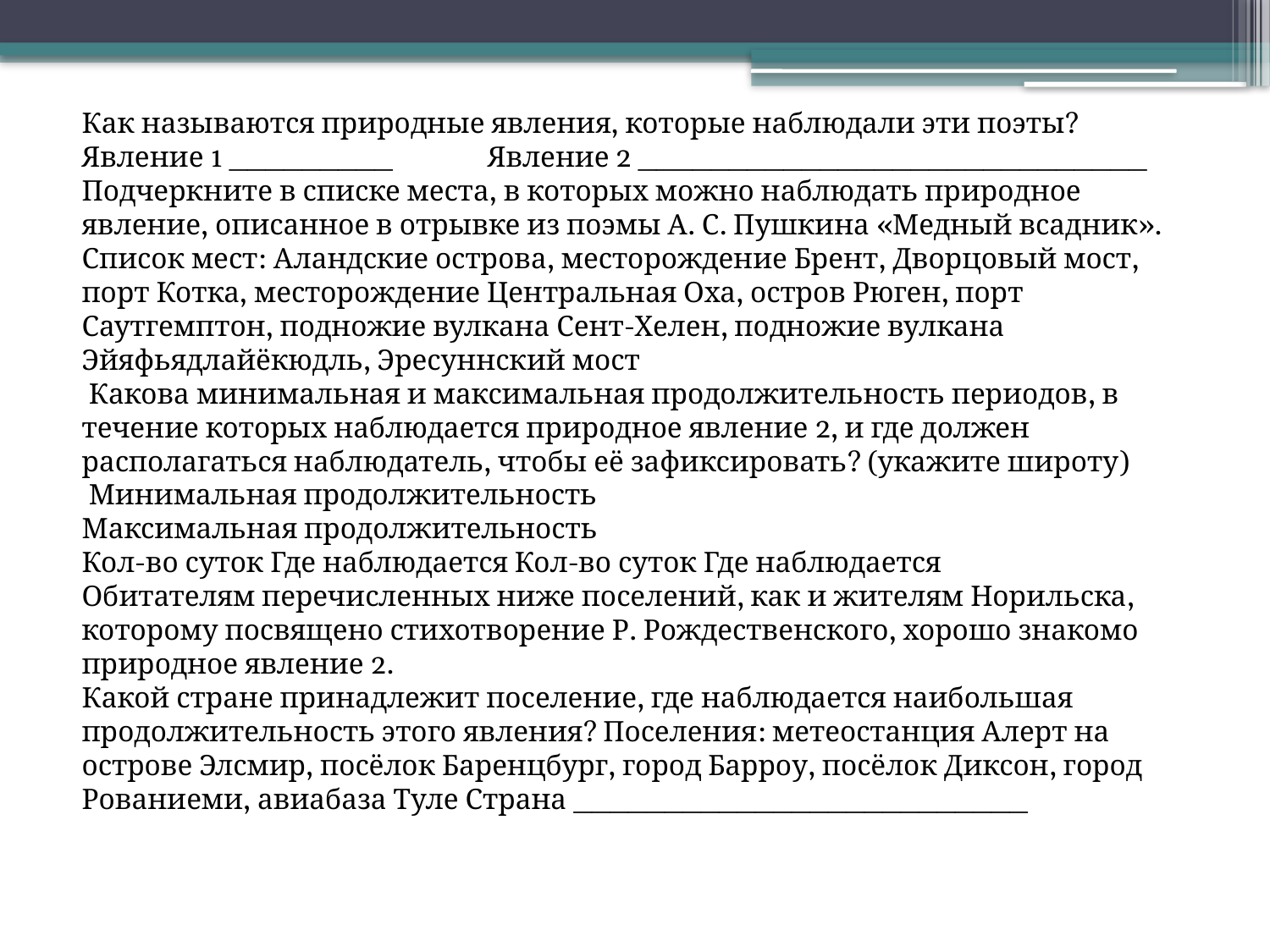

Как называются природные явления, которые наблюдали эти поэты?
Явление 1 _________              Явление 2 ____________________________ Подчеркните в списке места, в которых можно наблюдать природное явление, описанное в отрывке из поэмы А. С. Пушкина «Медный всадник».
Список мест: Аландские острова, месторождение Брент, Дворцовый мост, порт Котка, месторождение Центральная Оха, остров Рюген, порт Саутгемптон, подножие вулкана Сент-Хелен, подножие вулкана Эйяфьядлайёкюдль, Эресуннский мост
 Какова минимальная и максимальная продолжительность периодов, в течение которых наблюдается природное явление 2, и где должен располагаться наблюдатель, чтобы её зафиксировать? (укажите широту)
 Минимальная продолжительность
Максимальная продолжительность
Кол-во суток Где наблюдается Кол-во суток Где наблюдается
Обитателям перечисленных ниже поселений, как и жителям Норильска, которому посвящено стихотворение Р. Рождественского, хорошо знакомо природное явление 2.
Какой стране принадлежит поселение, где наблюдается наибольшая продолжительность этого явления? Поселения: метеостанция Алерт на острове Элсмир, посёлок Баренцбург, город Барроу, посёлок Диксон, город Рованиеми, авиабаза Туле Страна _________________________